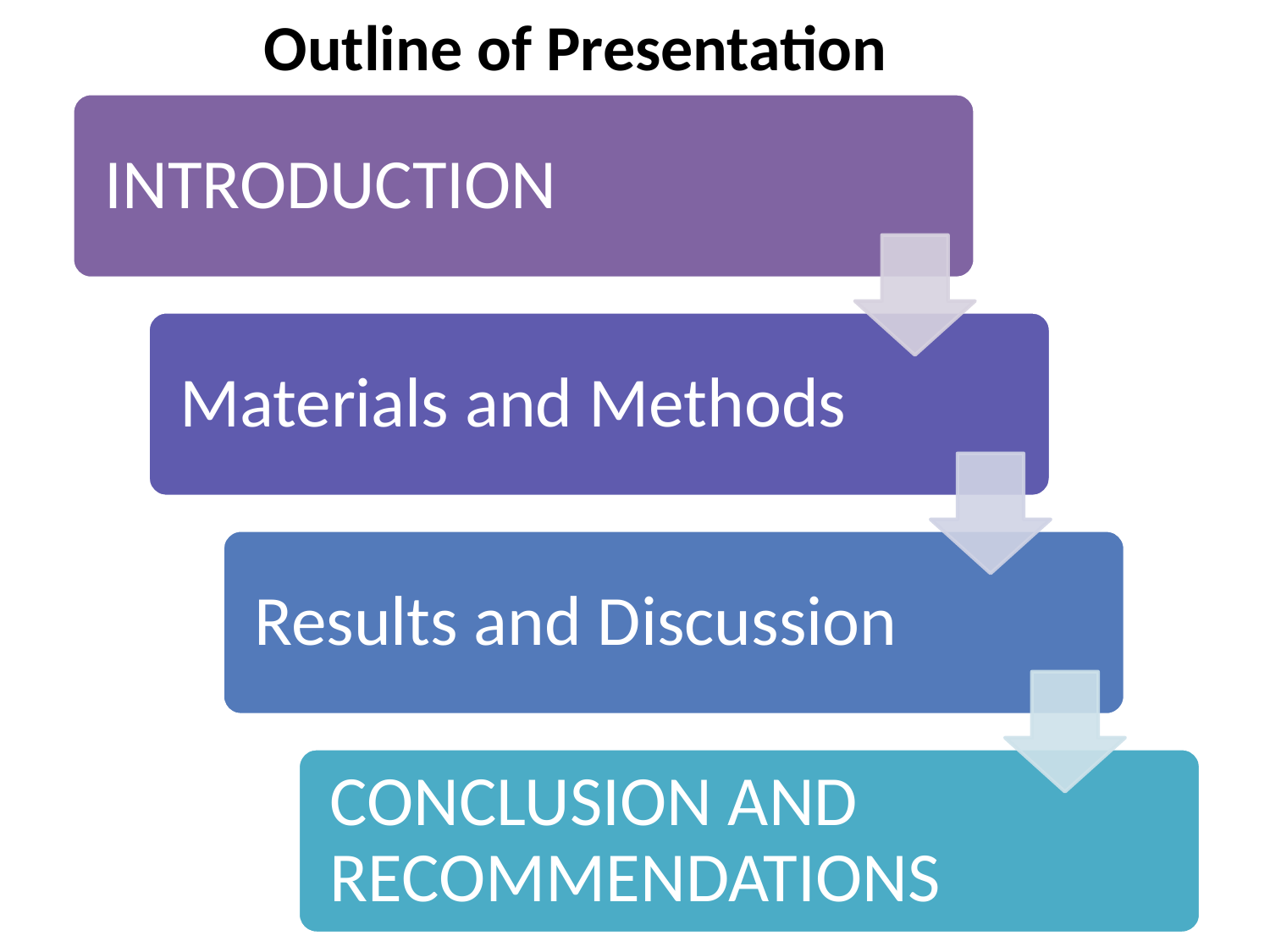

# Outline of Presentation
INTRODUCTION
Materials and Methods
Results and Discussion
CONCLUSION AND RECOMMENDATIONS

2